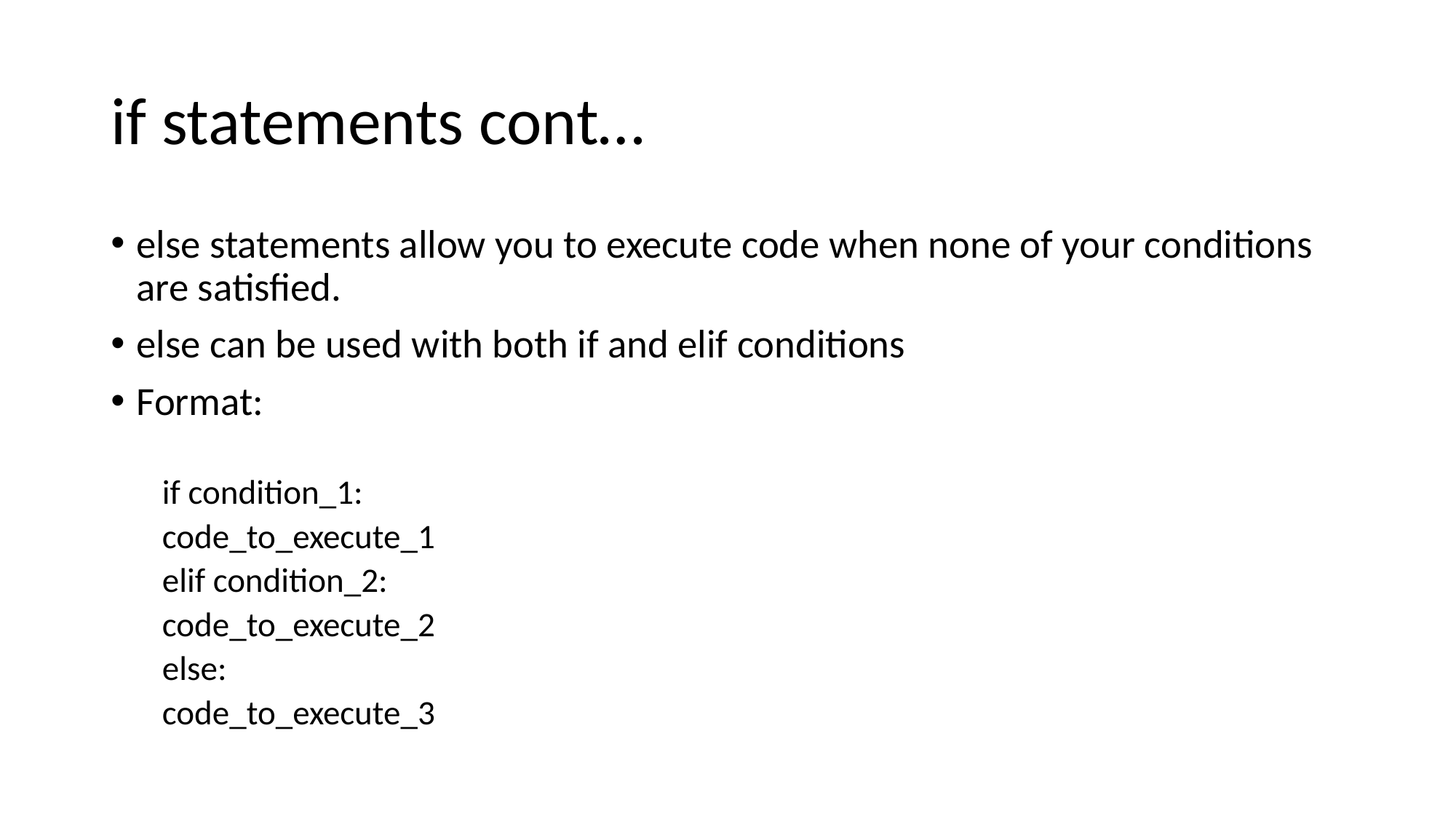

# if statements cont…
else statements allow you to execute code when none of your conditions are satisfied.
else can be used with both if and elif conditions
Format:

if condition_1:
	code_to_execute_1
elif condition_2:
	code_to_execute_2
else:
	code_to_execute_3